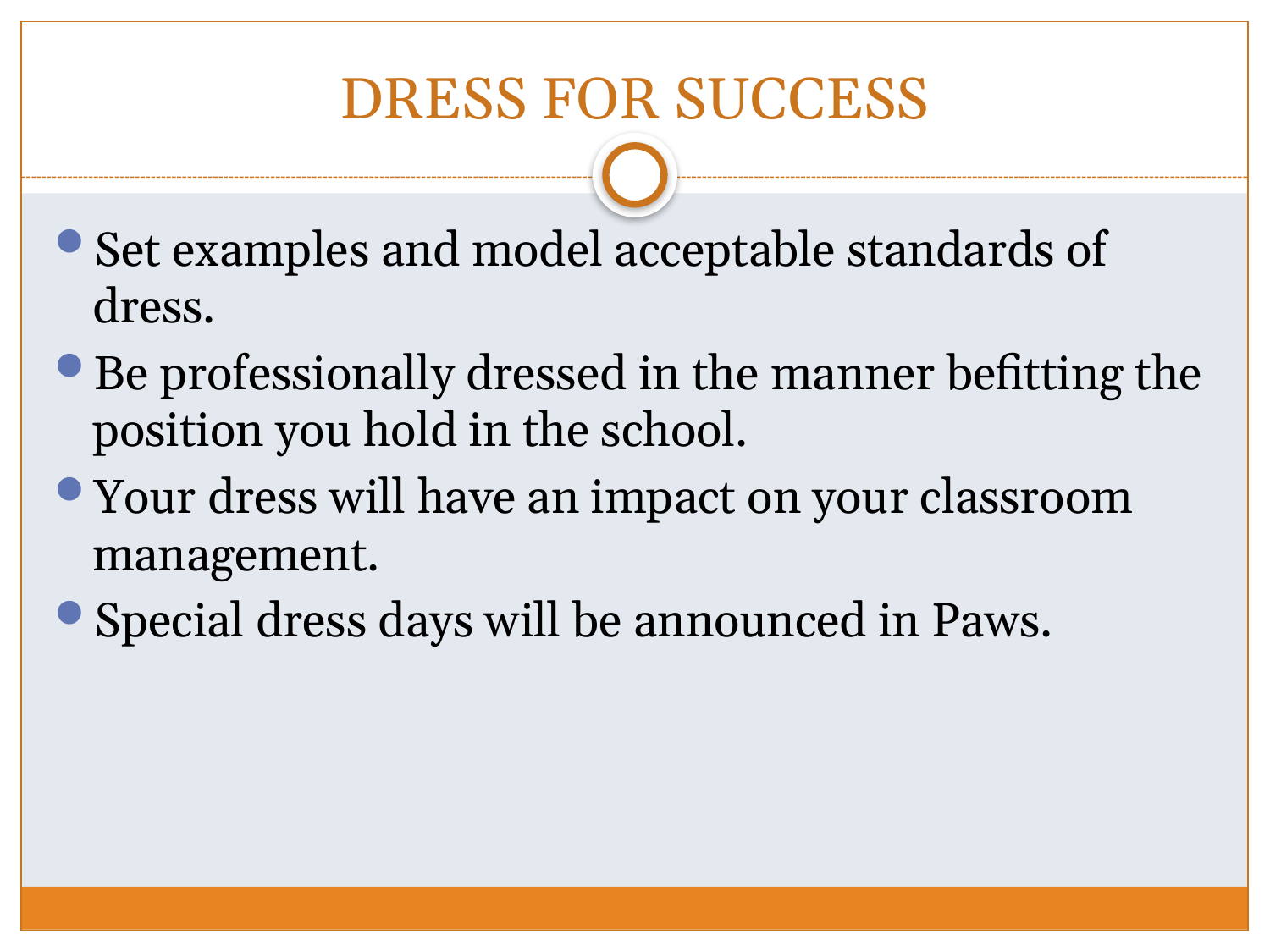

# DRESS FOR SUCCESS
Set examples and model acceptable standards of dress.
Be professionally dressed in the manner befitting the position you hold in the school.
Your dress will have an impact on your classroom management.
Special dress days will be announced in Paws.